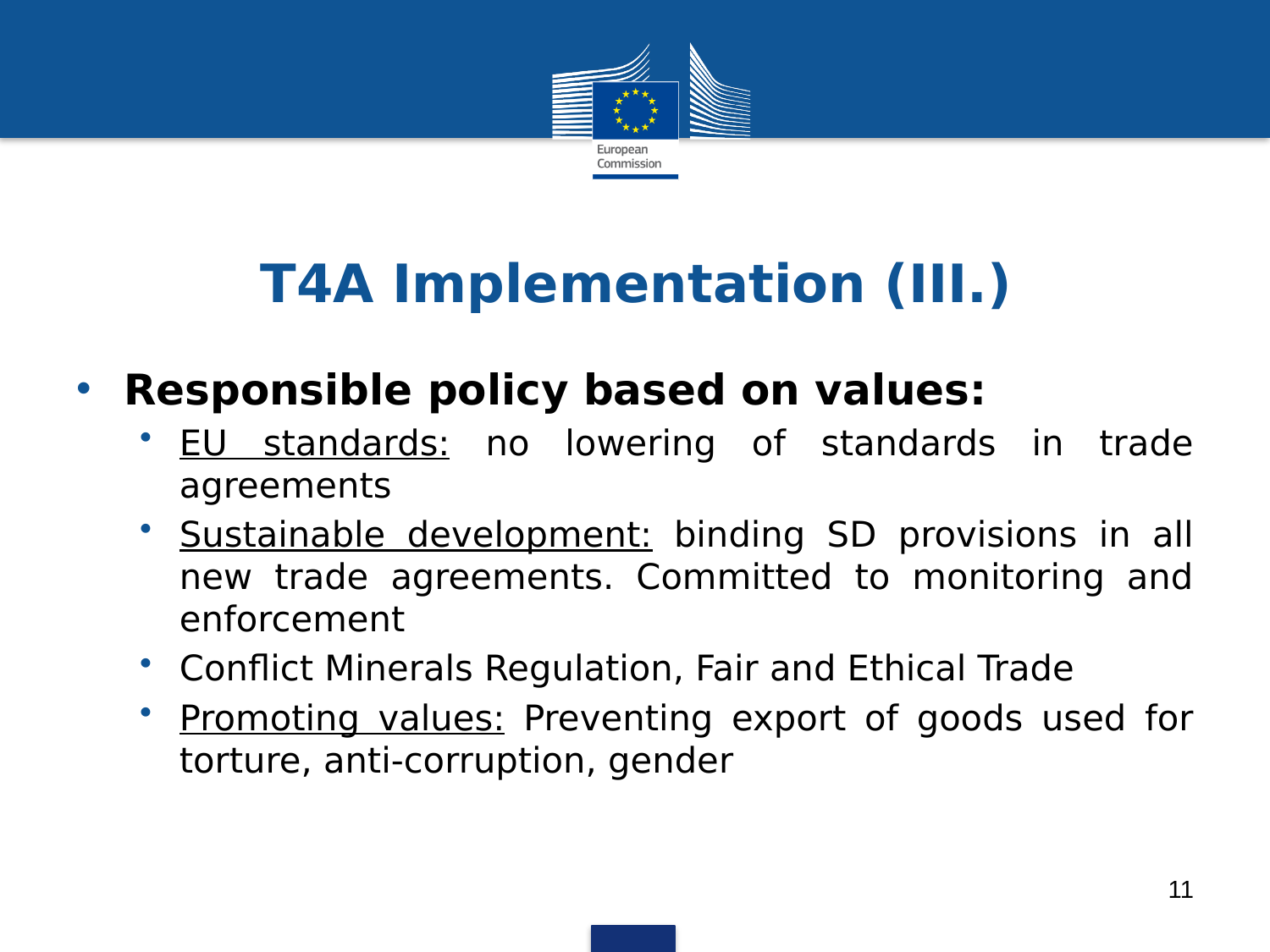

# T4A Implementation (III.)
Responsible policy based on values:
EU standards: no lowering of standards in trade agreements
Sustainable development: binding SD provisions in all new trade agreements. Committed to monitoring and enforcement
Conflict Minerals Regulation, Fair and Ethical Trade
Promoting values: Preventing export of goods used for torture, anti-corruption, gender

11